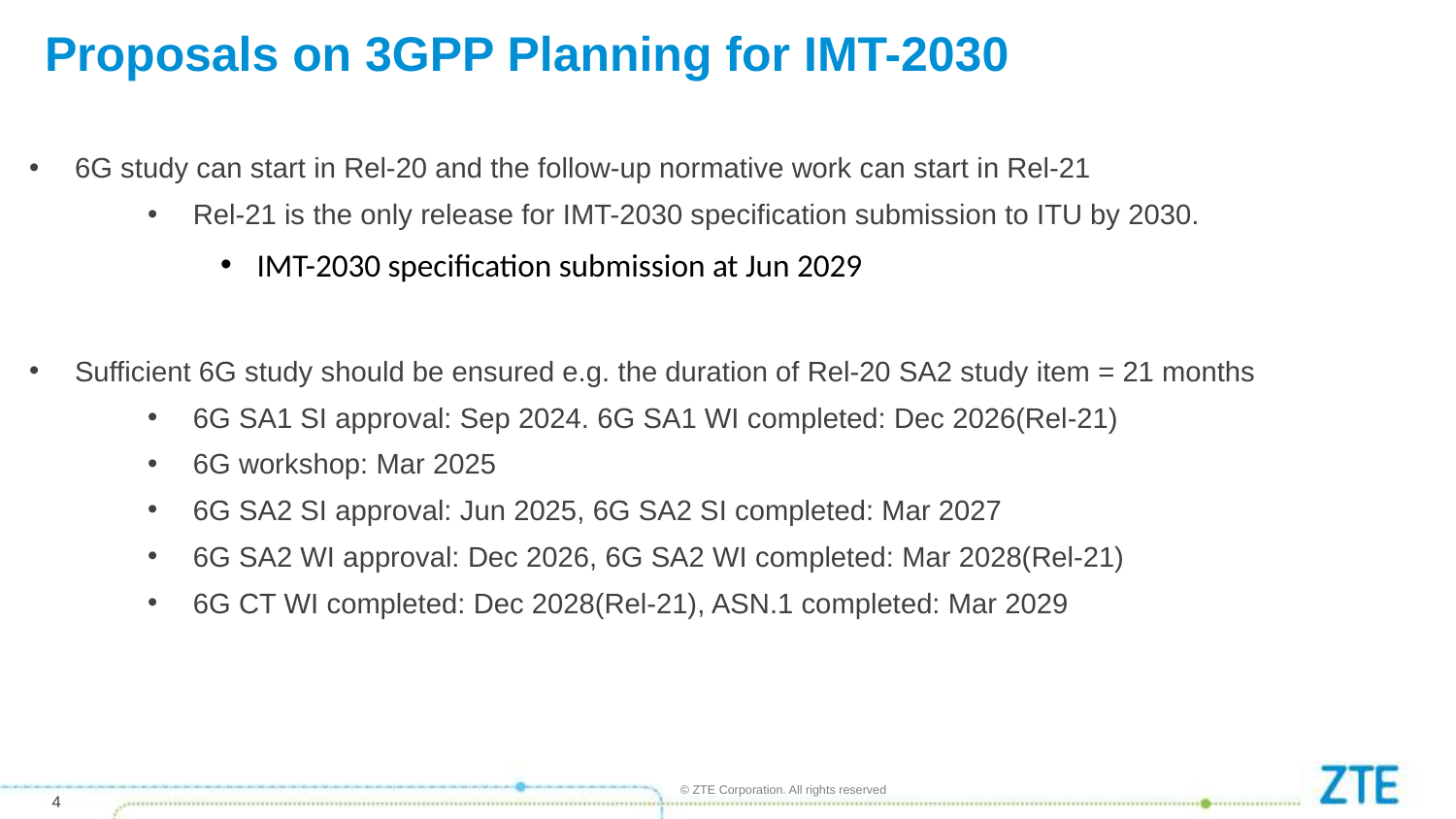

# Proposals on 3GPP Planning for IMT-2030
6G study can start in Rel-20 and the follow-up normative work can start in Rel-21
Rel-21 is the only release for IMT-2030 specification submission to ITU by 2030.
IMT-2030 specification submission at Jun 2029

Sufficient 6G study should be ensured e.g. the duration of Rel-20 SA2 study item = 21 months
6G SA1 SI approval: Sep 2024. 6G SA1 WI completed: Dec 2026(Rel-21)
6G workshop: Mar 2025
6G SA2 SI approval: Jun 2025, 6G SA2 SI completed: Mar 2027
6G SA2 WI approval: Dec 2026, 6G SA2 WI completed: Mar 2028(Rel-21)
6G CT WI completed: Dec 2028(Rel-21), ASN.1 completed: Mar 2029